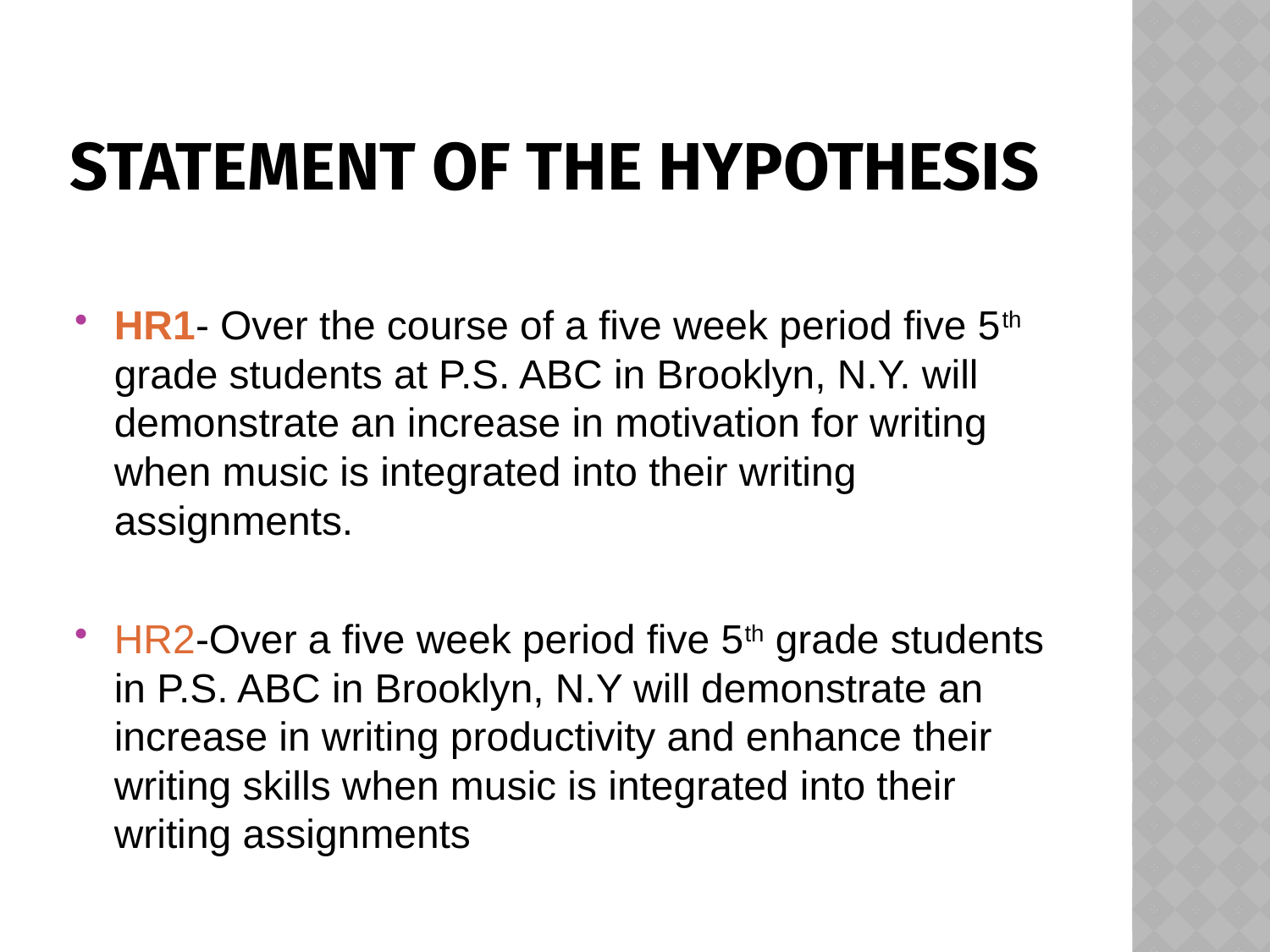

# Statement of the hypothesis

HR1- Over the course of a five week period five 5th grade students at P.S. ABC in Brooklyn, N.Y. will demonstrate an increase in motivation for writing when music is integrated into their writing assignments.

HR2-Over a five week period five 5th grade students in P.S. ABC in Brooklyn, N.Y will demonstrate an increase in writing productivity and enhance their writing skills when music is integrated into their writing assignments